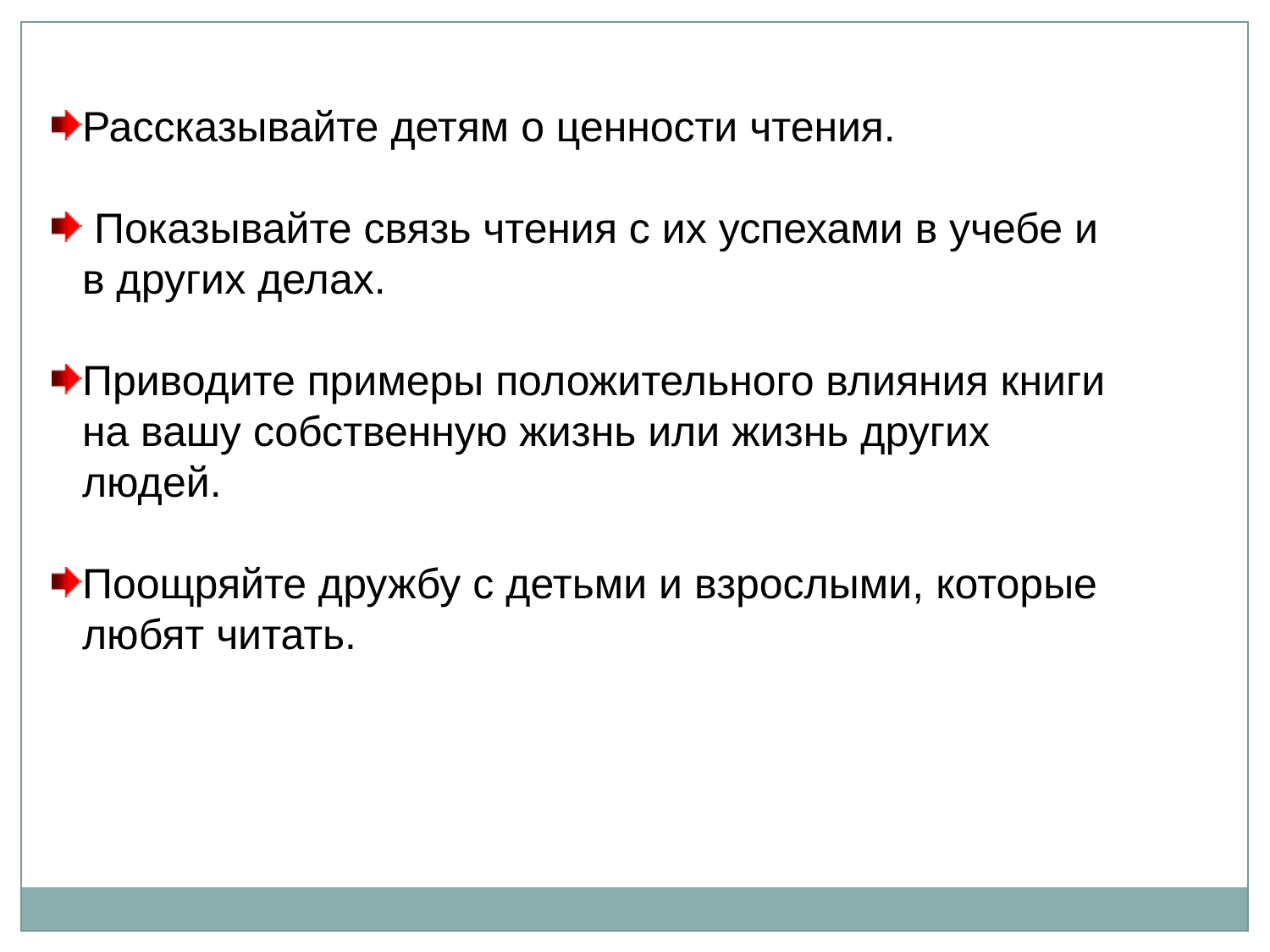

Рассказывайте детям о ценности чтения.

 Показывайте связь чтения с их успехами в учебе и в других делах.

Приводите примеры положительного влияния книги на вашу собственную жизнь или жизнь других людей.

Поощряйте дружбу с детьми и взрослыми, которые любят читать.